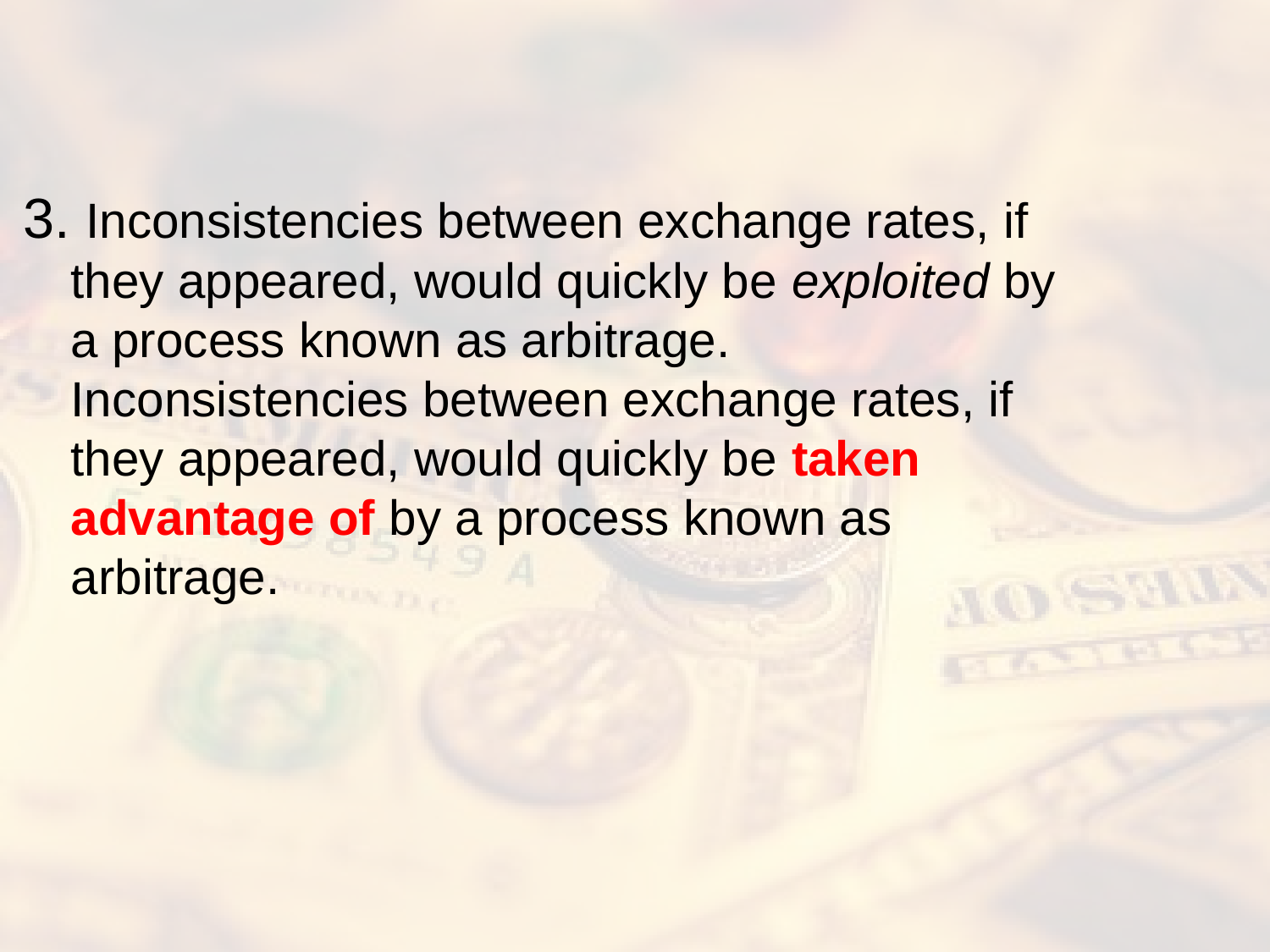

#

3. Inconsistencies between exchange rates, if they appeared, would quickly be exploited by a process known as arbitrage. Inconsistencies between exchange rates, if they appeared, would quickly be taken advantage of by a process known as arbitrage.